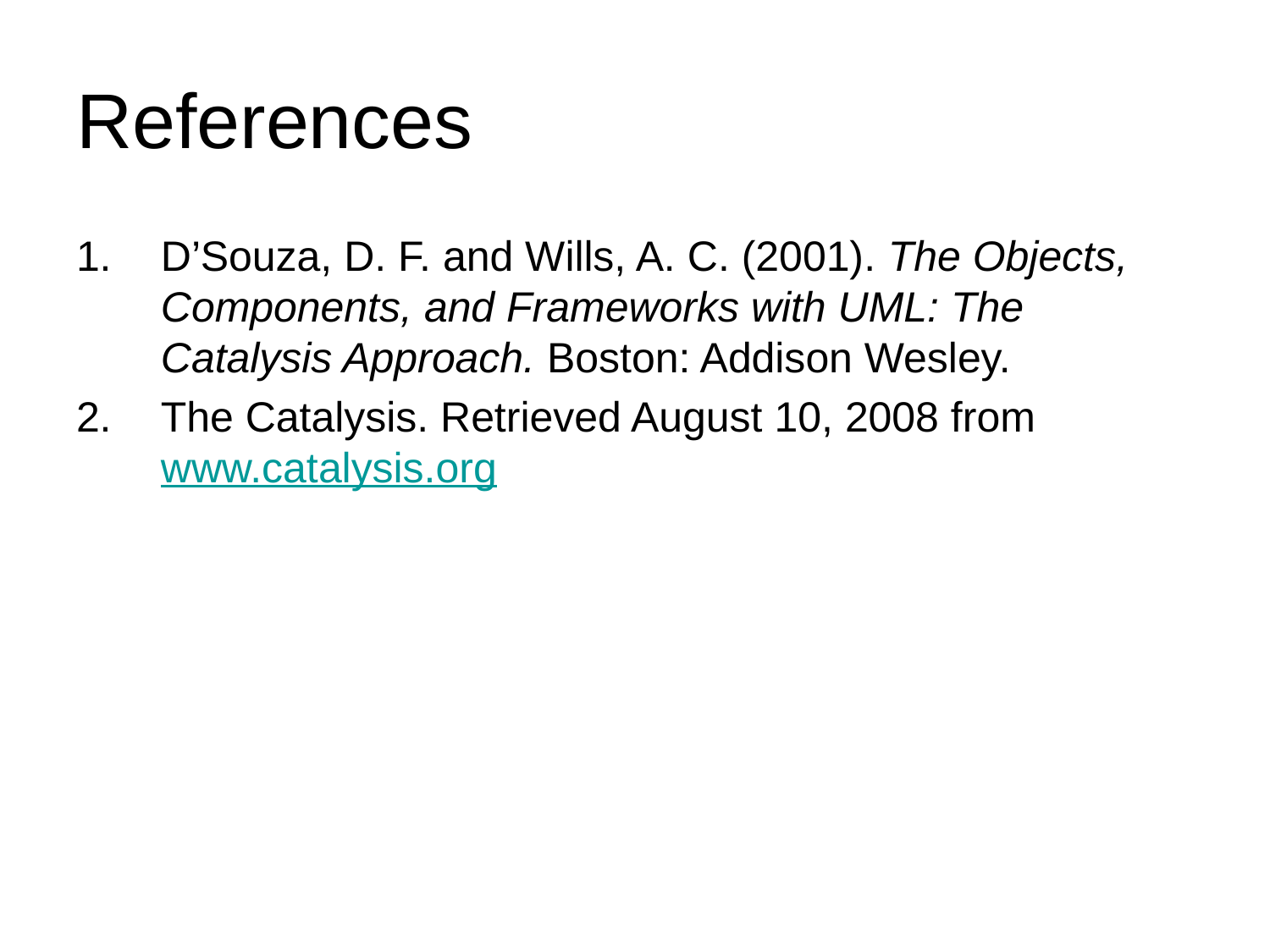

# References
D’Souza, D. F. and Wills, A. C. (2001). The Objects, Components, and Frameworks with UML: The Catalysis Approach. Boston: Addison Wesley.
The Catalysis. Retrieved August 10, 2008 from www.catalysis.org